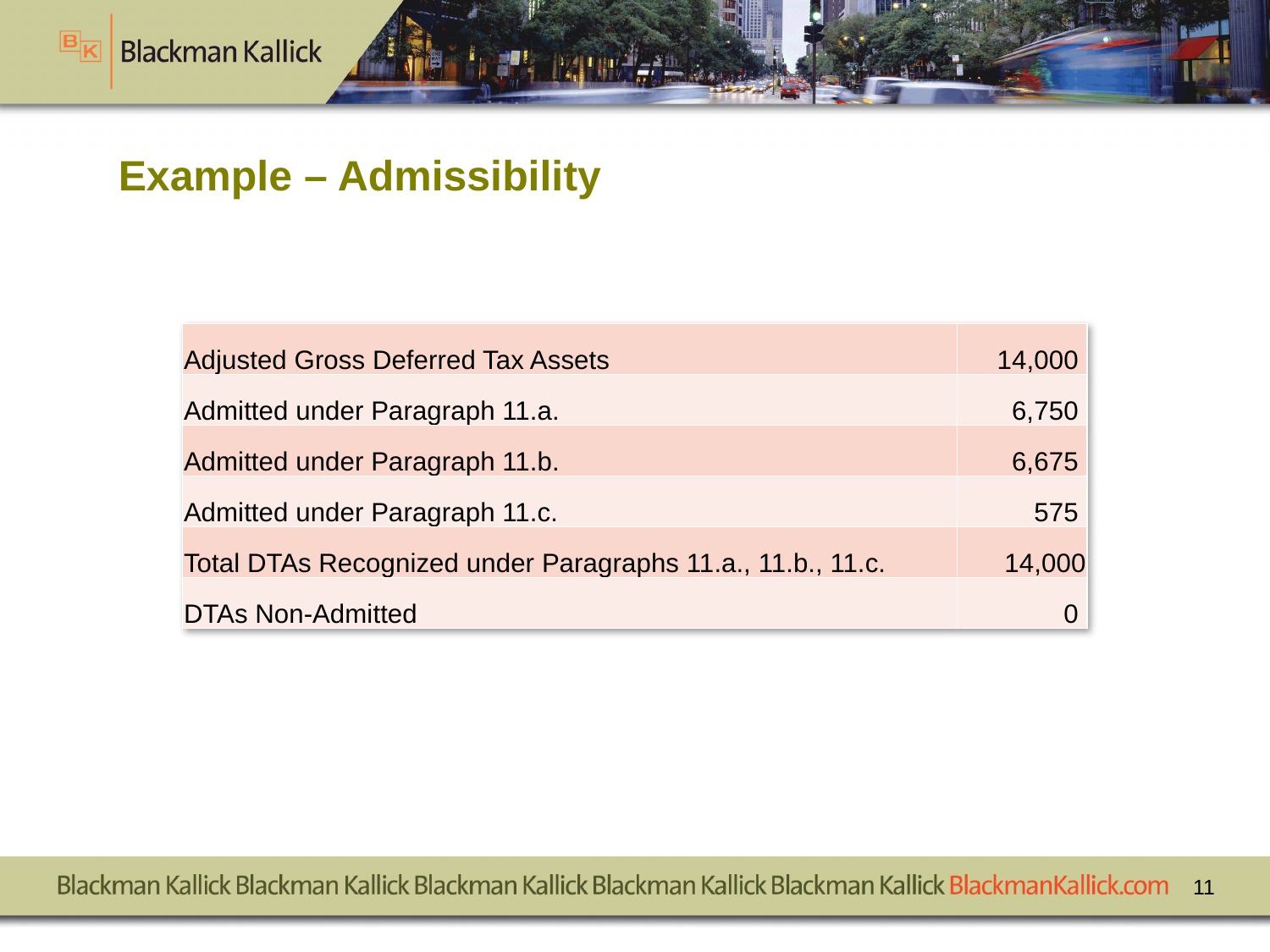

# Example – Admissibility
| Adjusted Gross Deferred Tax Assets | 14,000 |
| --- | --- |
| Admitted under Paragraph 11.a. | 6,750 |
| Admitted under Paragraph 11.b. | 6,675 |
| Admitted under Paragraph 11.c. | 575 |
| Total DTAs Recognized under Paragraphs 11.a., 11.b., 11.c. | 14,000 |
| DTAs Non-Admitted | 0 |